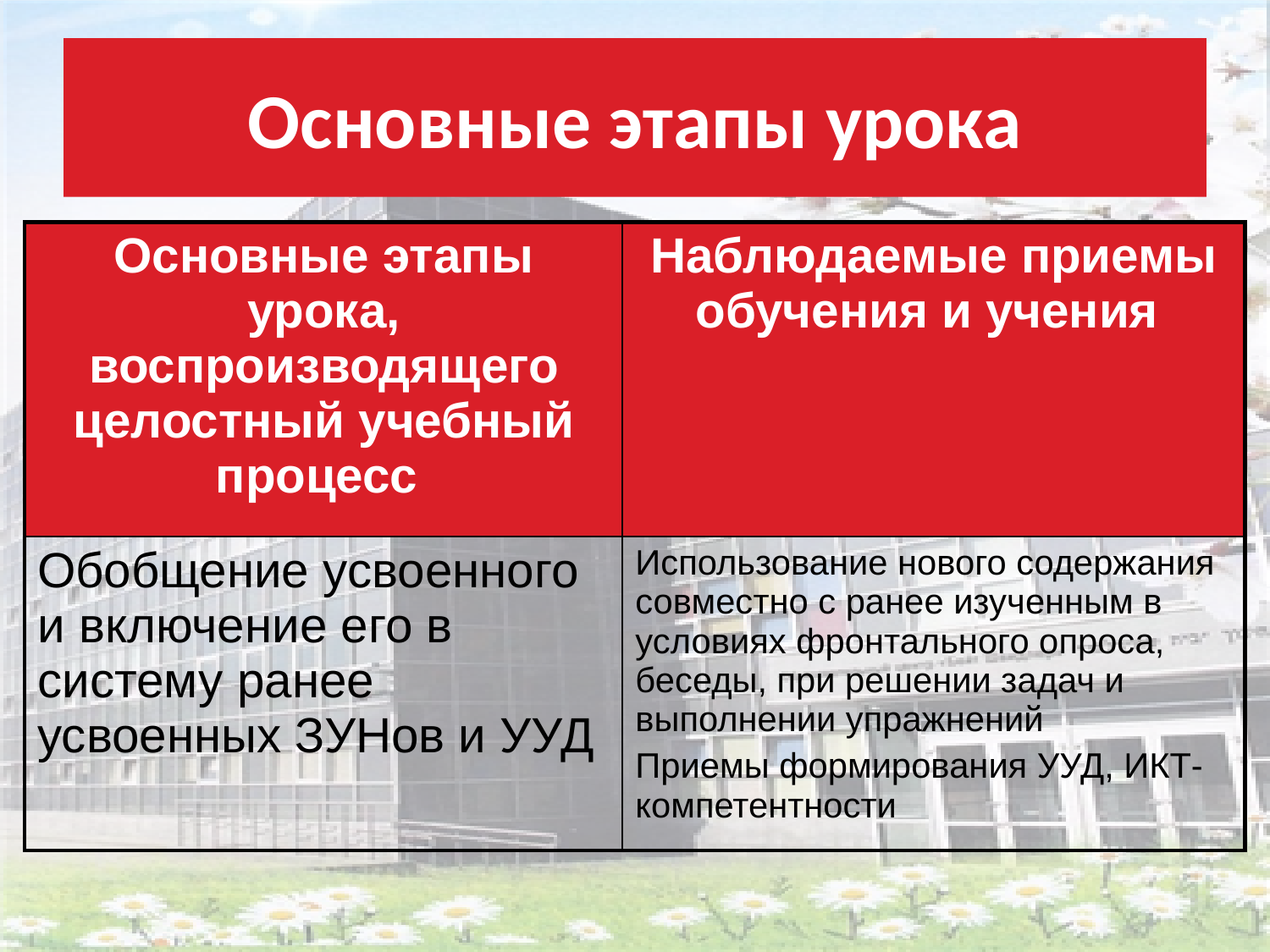

# Основные этапы урока
| Основные этапы урока, воспроизводящего целостный учебный процесс | Наблюдаемые приемы обучения и учения |
| --- | --- |
| Обобщение усвоенного и включение его в систему ранее усвоенных ЗУНов и УУД | Использование нового содержания совместно с ранее изученным в условиях фронтального опроса, беседы, при решении задач и выполнении упражнений Приемы формирования УУД, ИКТ-компетентности |